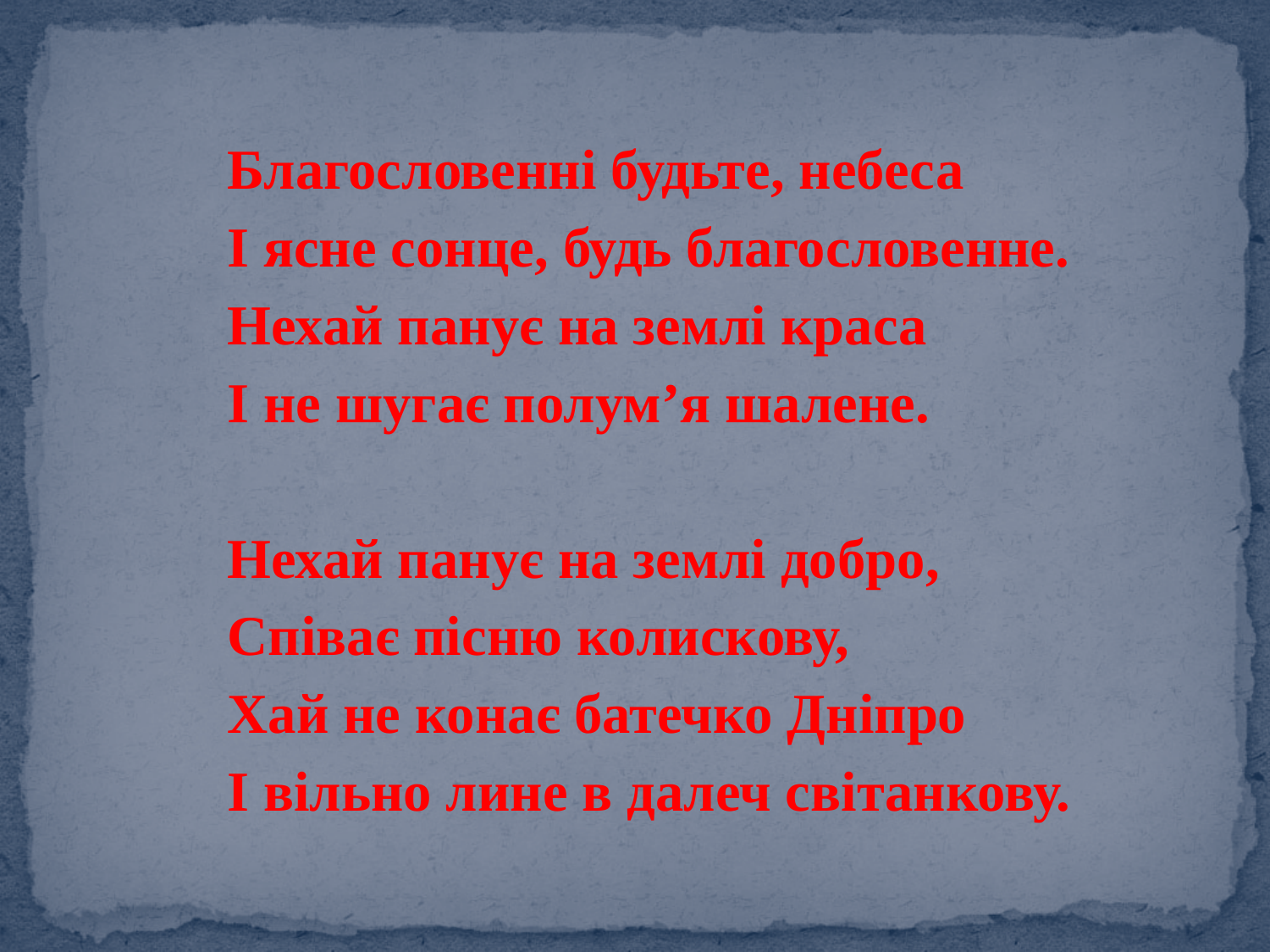

Благословенні будьте, небеса
І ясне сонце, будь благословенне.
Нехай панує на землі краса
І не шугає полум’я шалене.

Нехай панує на землі добро,
Співає пісню колискову,
Хай не конає батечко Дніпро
І вільно лине в далеч світанкову.